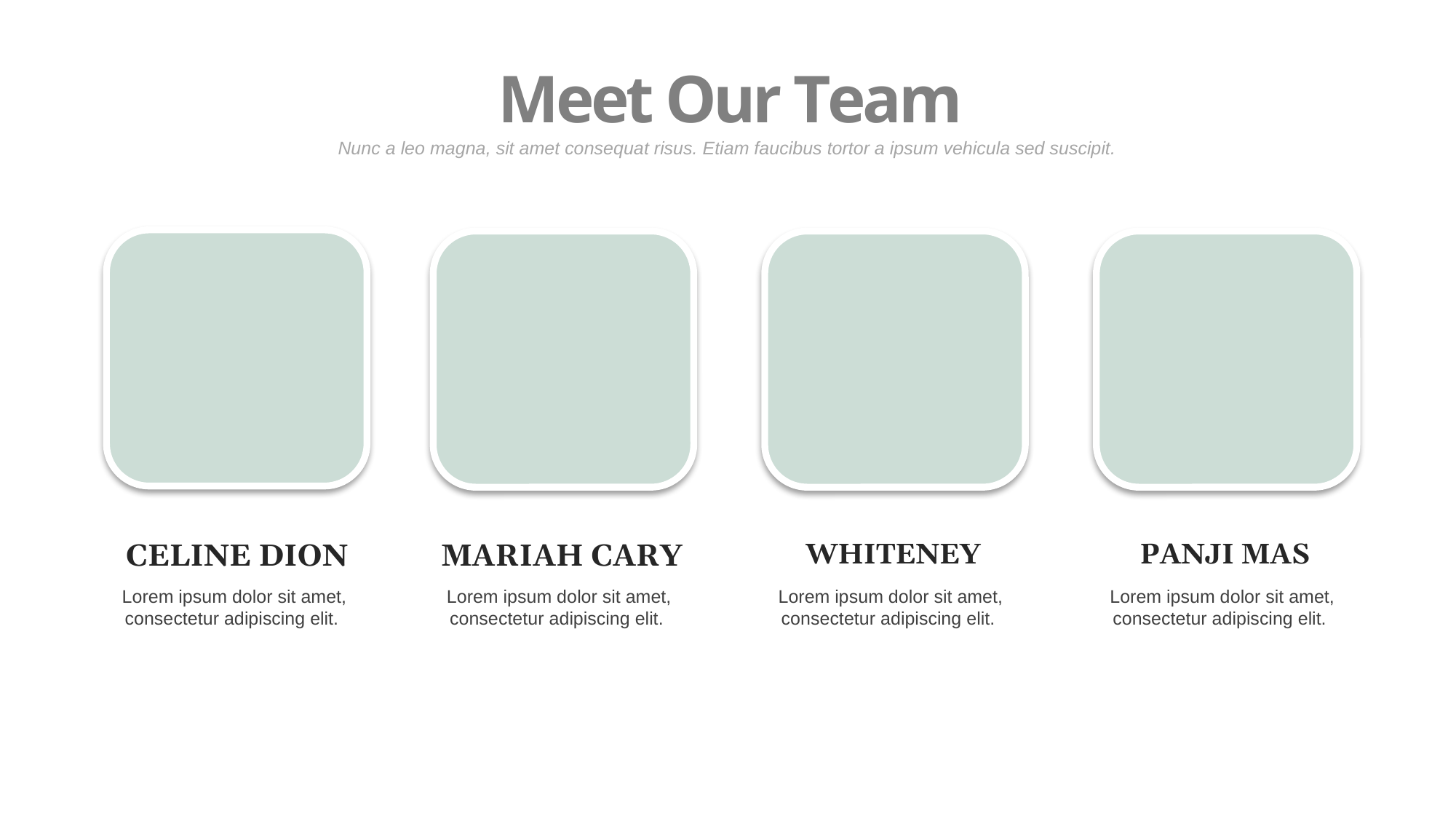

Meet Our Team
Nunc a leo magna, sit amet consequat risus. Etiam faucibus tortor a ipsum vehicula sed suscipit.

WHITENEY
CELINE DION
MARIAH CARY
PANJI MAS
Lorem ipsum dolor sit amet, consectetur adipiscing elit.
Lorem ipsum dolor sit amet, consectetur adipiscing elit.
Lorem ipsum dolor sit amet, consectetur adipiscing elit.
Lorem ipsum dolor sit amet, consectetur adipiscing elit.